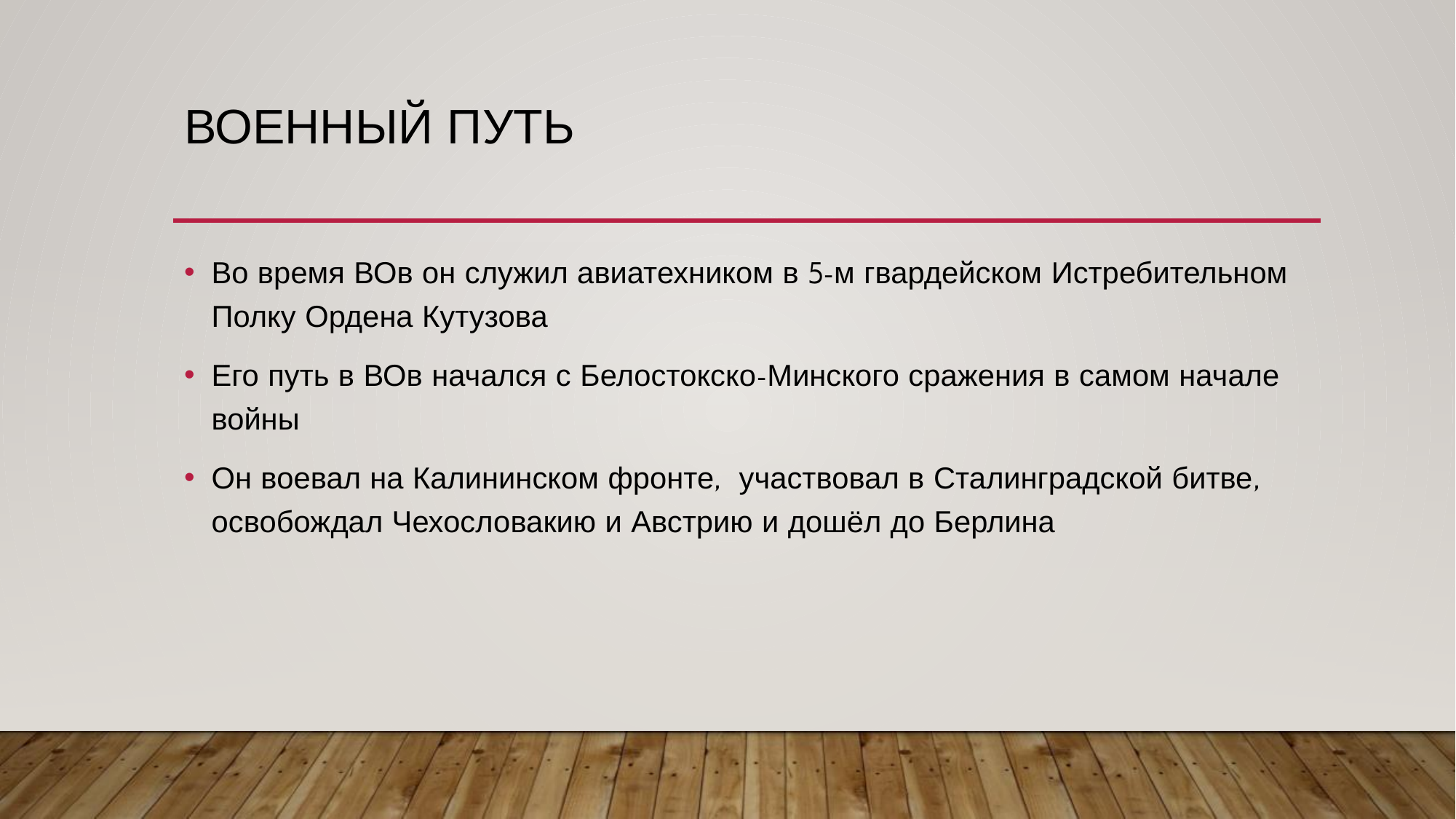

# Военный путь
Во время ВОв он служил авиатехником в 5-м гвардейском Истребительном Полку Ордена Кутузова
Его путь в ВОв начался с Белостокско-Минского сражения в самом начале войны
Он воевал на Калининском фронте,  участвовал в Сталинградской битве, освобождал Чехословакию и Австрию и дошёл до Берлина